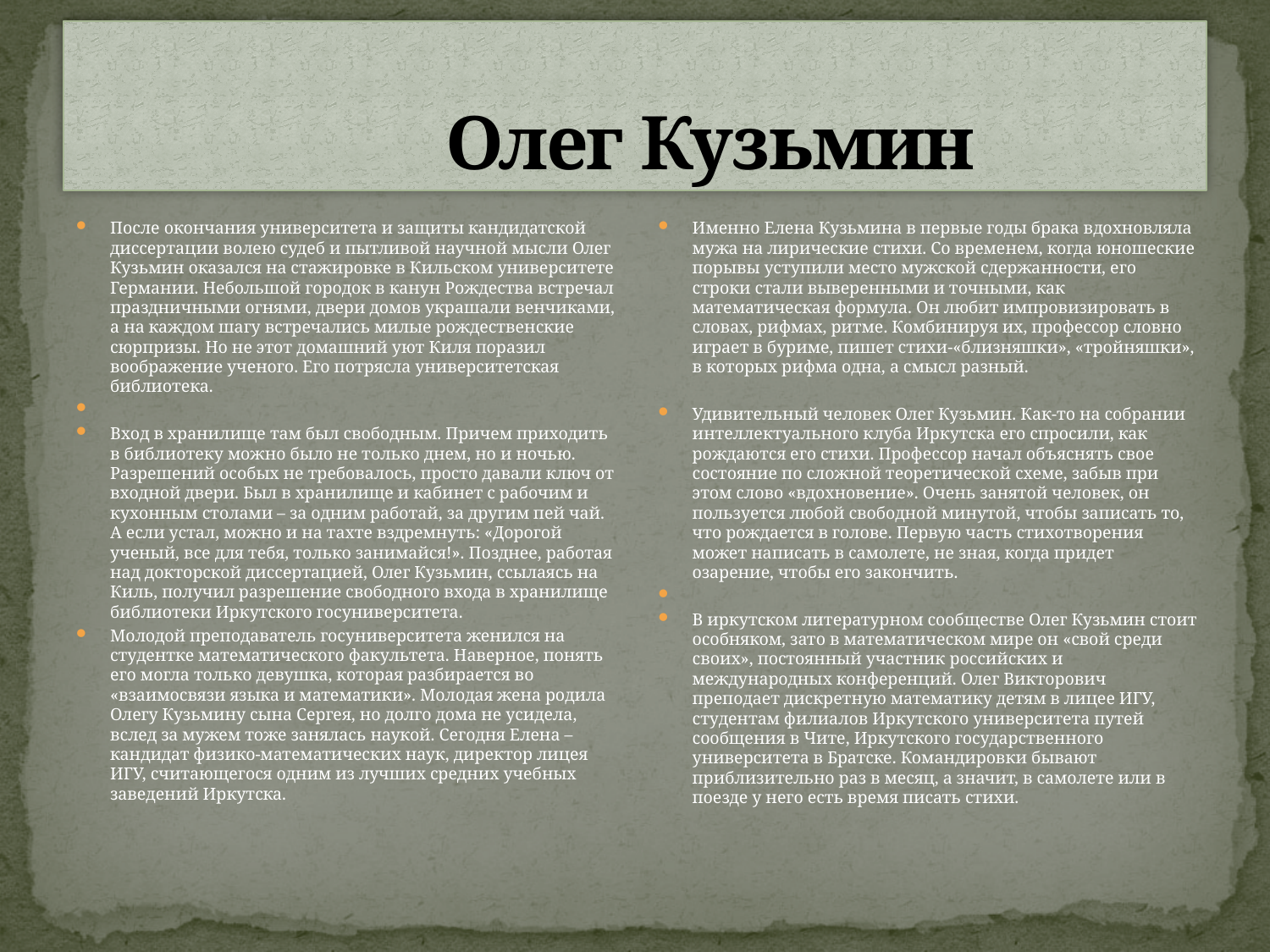

# Олег Кузьмин
После окончания университета и защиты кандидатской диссертации волею судеб и пытливой научной мысли Олег Кузьмин оказался на стажировке в Кильском университете Германии. Небольшой городок в канун Рождества встречал праздничными огнями, двери домов украшали венчиками, а на каждом шагу встречались милые рождественские сюрпризы. Но не этот домашний уют Киля поразил воображение ученого. Его потрясла университетская библиотека.

Вход в хранилище там был свободным. Причем приходить в библиотеку можно было не только днем, но и ночью. Разрешений особых не требовалось, просто давали ключ от входной двери. Был в хранилище и кабинет с рабочим и кухонным столами – за одним работай, за другим пей чай. А если устал, можно и на тахте вздремнуть: «Дорогой ученый, все для тебя, только занимайся!». Позднее, работая над докторской диссертацией, Олег Кузьмин, ссылаясь на Киль, получил разрешение свободного входа в хранилище библиотеки Иркутского госуниверситета.
Молодой преподаватель госуниверситета женился на студентке математического факультета. Наверное, понять его могла только девушка, которая разбирается во «взаимосвязи языка и математики». Молодая жена родила Олегу Кузьмину сына Сергея, но долго дома не усидела, вслед за мужем тоже занялась наукой. Сегодня Елена – кандидат физико-математических наук, директор лицея ИГУ, считающегося одним из лучших средних учебных заведений Иркутска.

Именно Елена Кузьмина в первые годы брака вдохновляла мужа на лирические стихи. Со временем, когда юношеские порывы уступили место мужской сдержанности, его строки стали выверенными и точными, как математическая формула. Он любит импровизировать в словах, рифмах, ритме. Комбинируя их, профессор словно играет в буриме, пишет стихи-«близняшки», «тройняшки», в которых рифма одна, а смысл разный.

Удивительный человек Олег Кузьмин. Как-то на собрании интеллектуального клуба Иркутска его спросили, как рождаются его стихи. Профессор начал объяснять свое состояние по сложной теоретической схеме, забыв при этом слово «вдохновение». Очень занятой человек, он пользуется любой свободной минутой, чтобы записать то, что рождается в голове. Первую часть стихотворения может написать в самолете, не зная, когда придет озарение, чтобы его закончить.

В иркутском литературном сообществе Олег Кузьмин стоит особняком, зато в математическом мире он «свой среди своих», постоянный участник российских и международных конференций. Олег Викторович преподает дискретную математику детям в лицее ИГУ, студентам филиалов Иркутского университета путей сообщения в Чите, Иркутского государственного университета в Братске. Командировки бывают приблизительно раз в месяц, а значит, в самолете или в поезде у него есть время писать стихи.